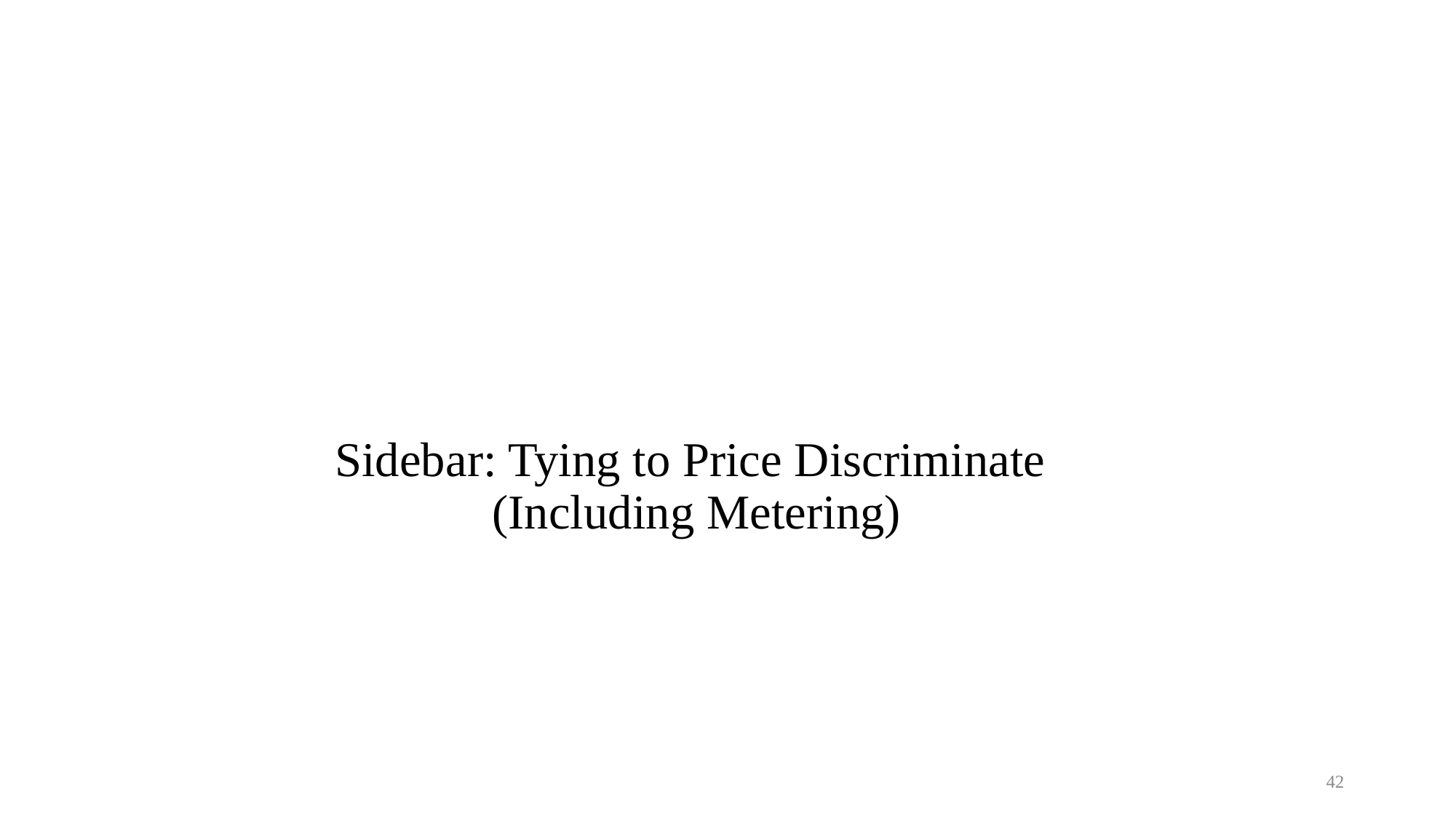

# Sidebar: Tying to Price Discriminate (Including Metering)

42